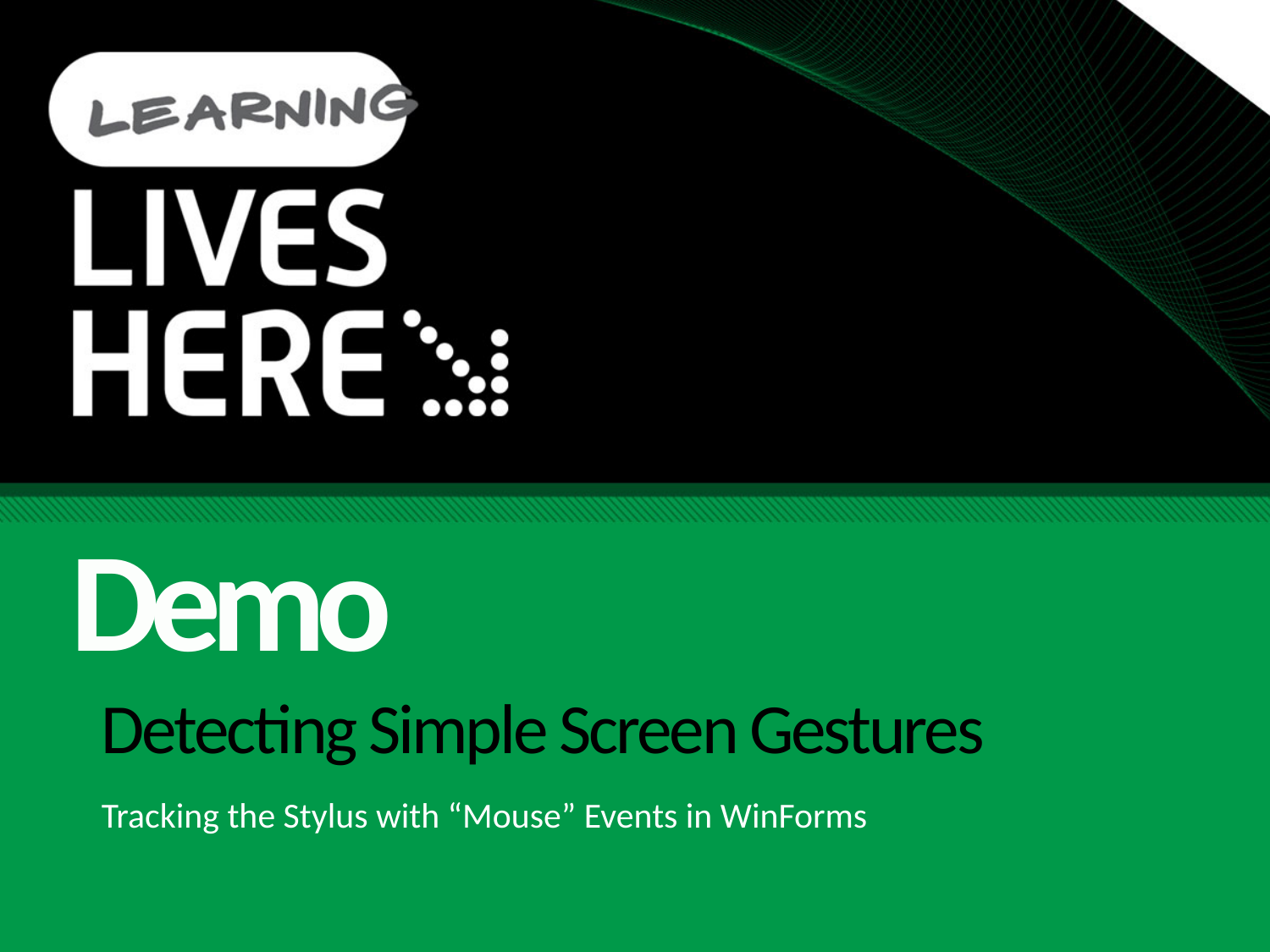

Demo
# Detecting Simple Screen Gestures
Tracking the Stylus with “Mouse” Events in WinForms